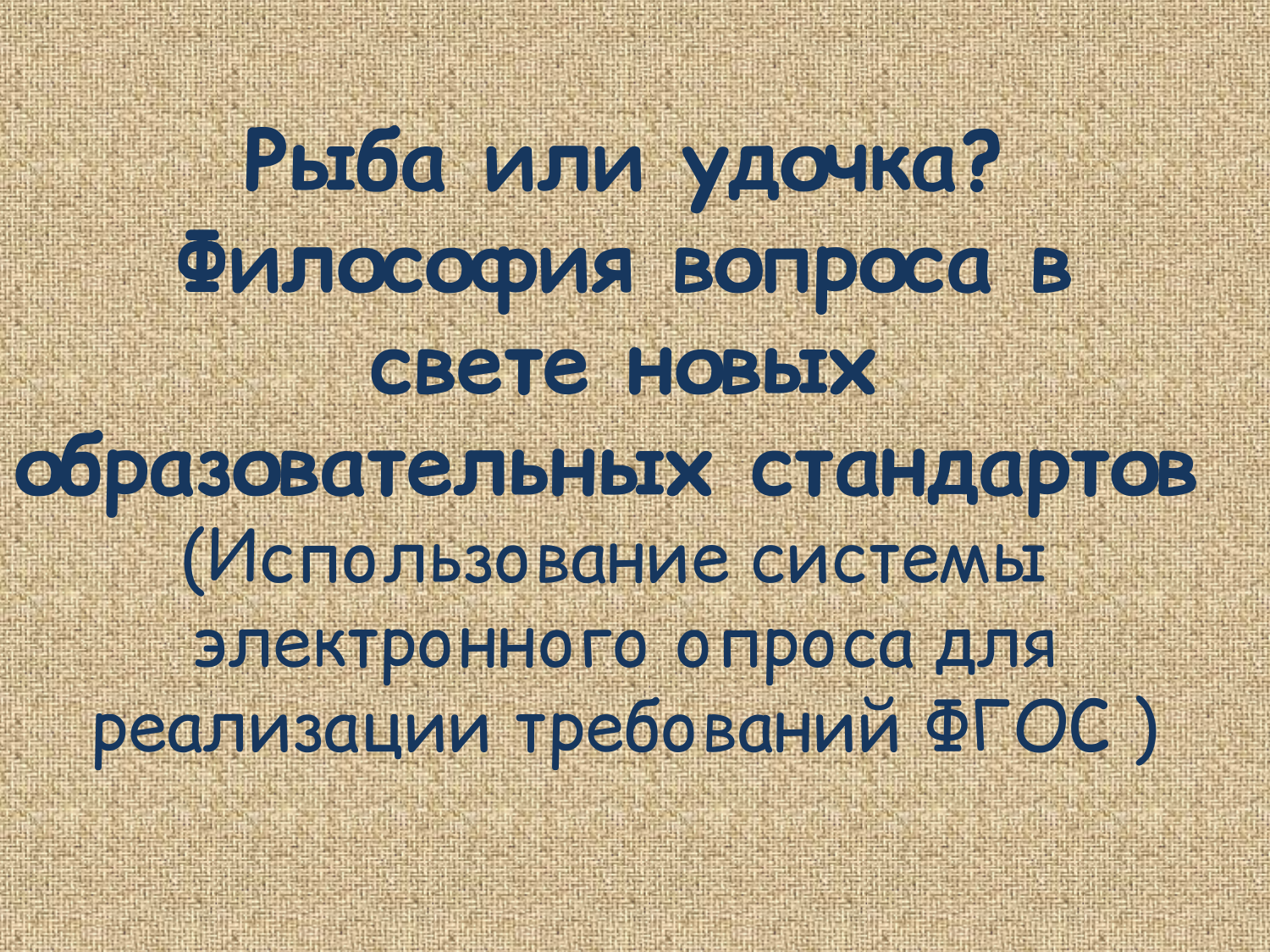

Рыба или удочка?
 Философия вопроса в
свете новых образовательных стандартов
(Использование системы
электронного опроса для реализации требований ФГОС )